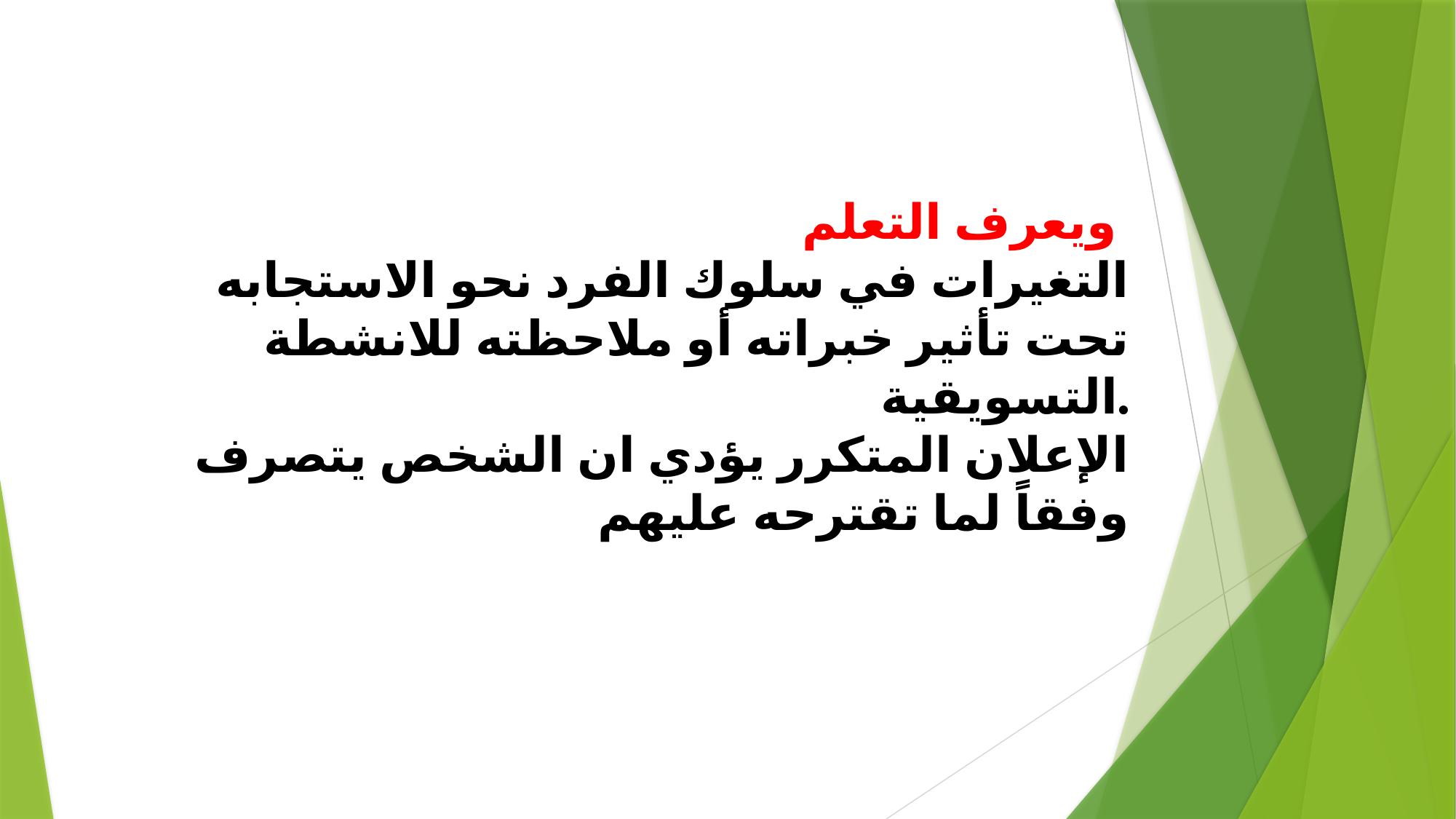

ويعرف التعلم
التغيرات في سلوك الفرد نحو الاستجابه تحت تأثير خبراته أو ملاحظته للانشطة التسويقية.
الإعلان المتكرر يؤدي ان الشخص يتصرف وفقاً لما تقترحه عليهم